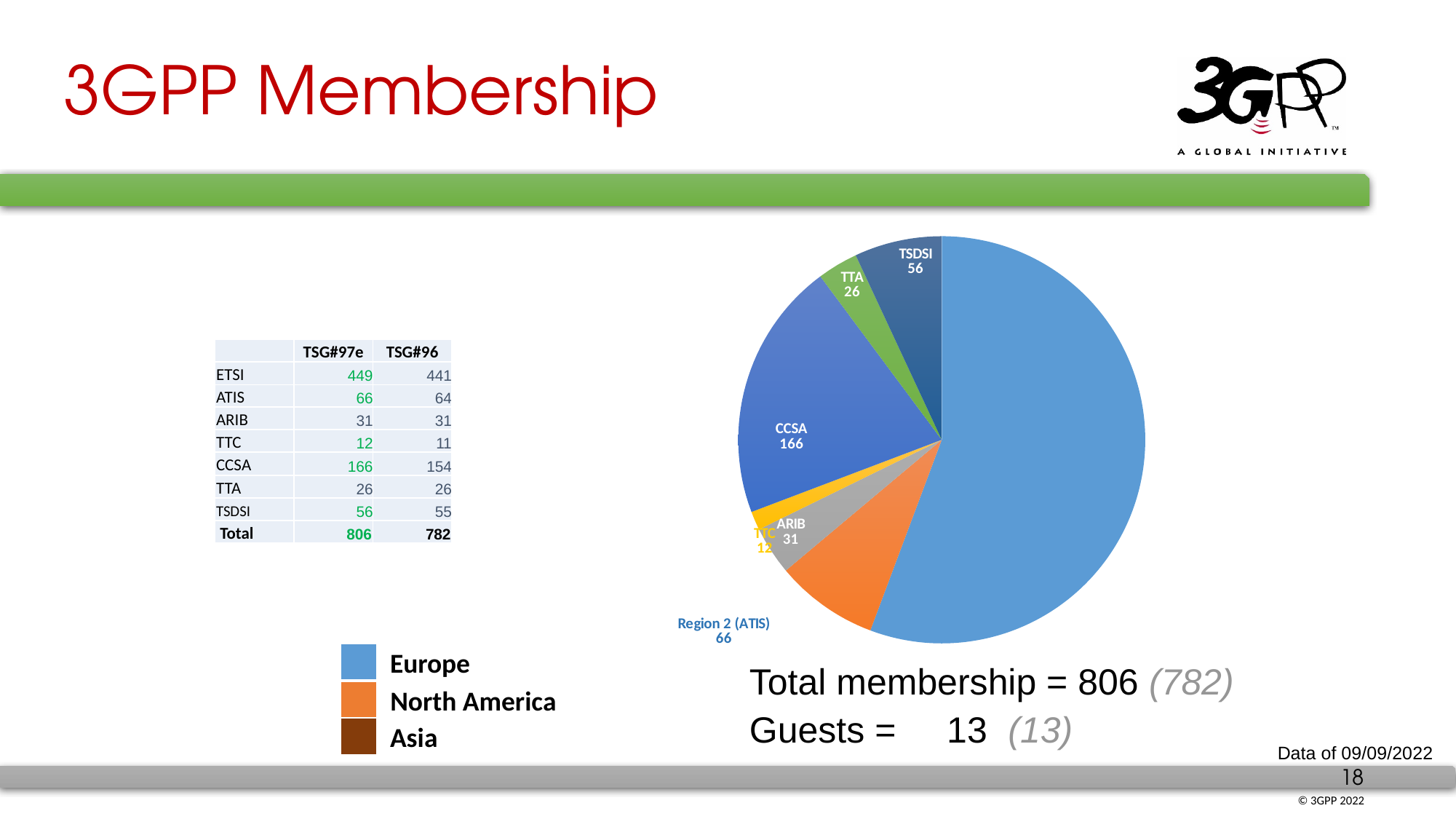

# 3GPP Membership

[unsupported chart]

|  | TSG#97e | TSG#96 |
| --- | --- | --- |
| ETSI | 449 | 441 |
| ATIS | 66 | 64 |
| ARIB | 31 | 31 |
| TTC | 12 | 11 |
| CCSA | 166 | 154 |
| TTA | 26 | 26 |
| TSDSI | 56 | 55 |
| Total | 806 | 782 |

Europe
North America
Asia
Total membership = 806 (782)
Guests =     13  (13)
Data of 09/09/2022